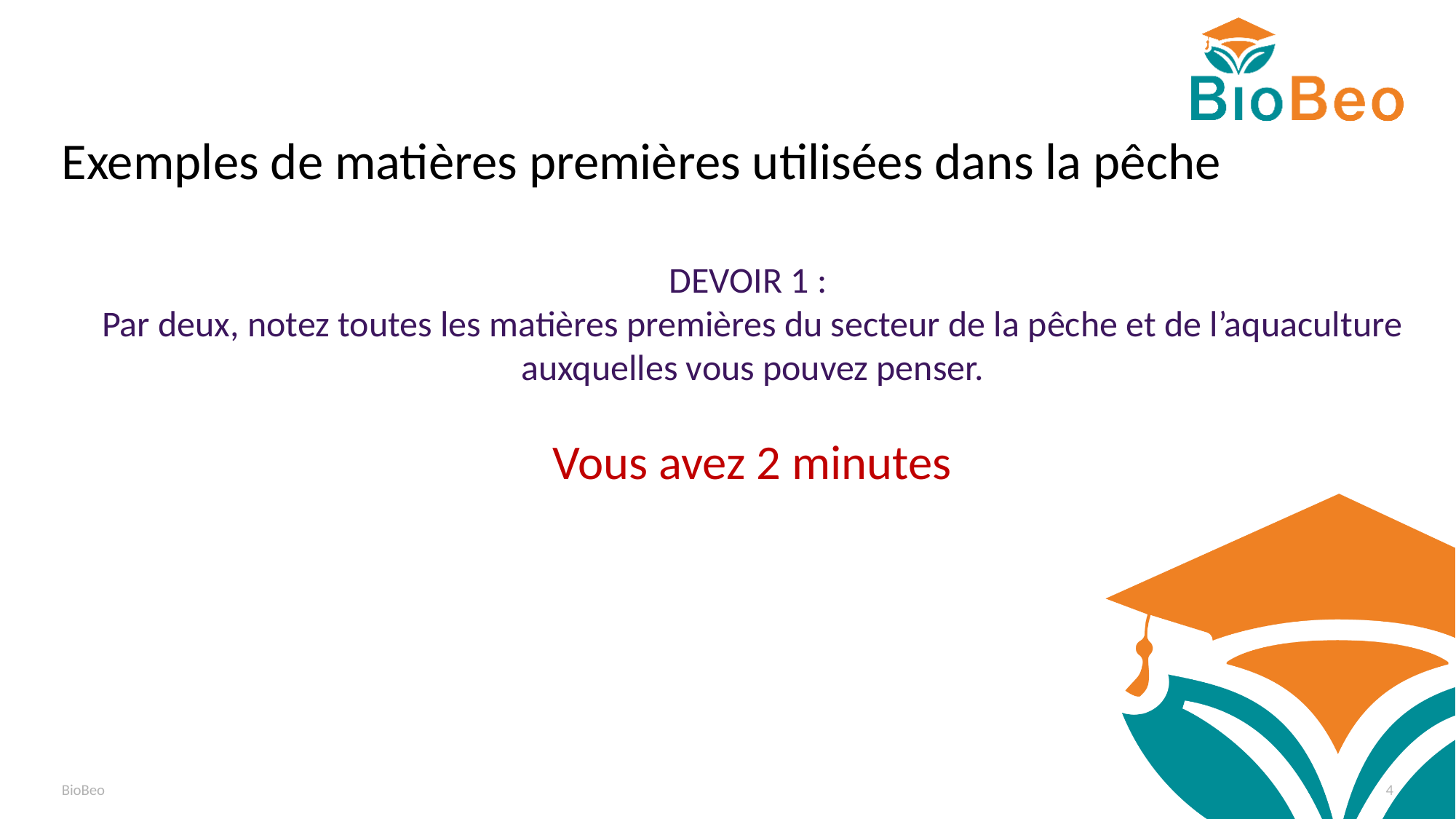

# Exemples de matières premières utilisées dans la pêche
DEVOIR 1 :
Par deux, notez toutes les matières premières du secteur de la pêche et de l’aquaculture auxquelles vous pouvez penser.

Vous avez 2 minutes

BioBeo
4